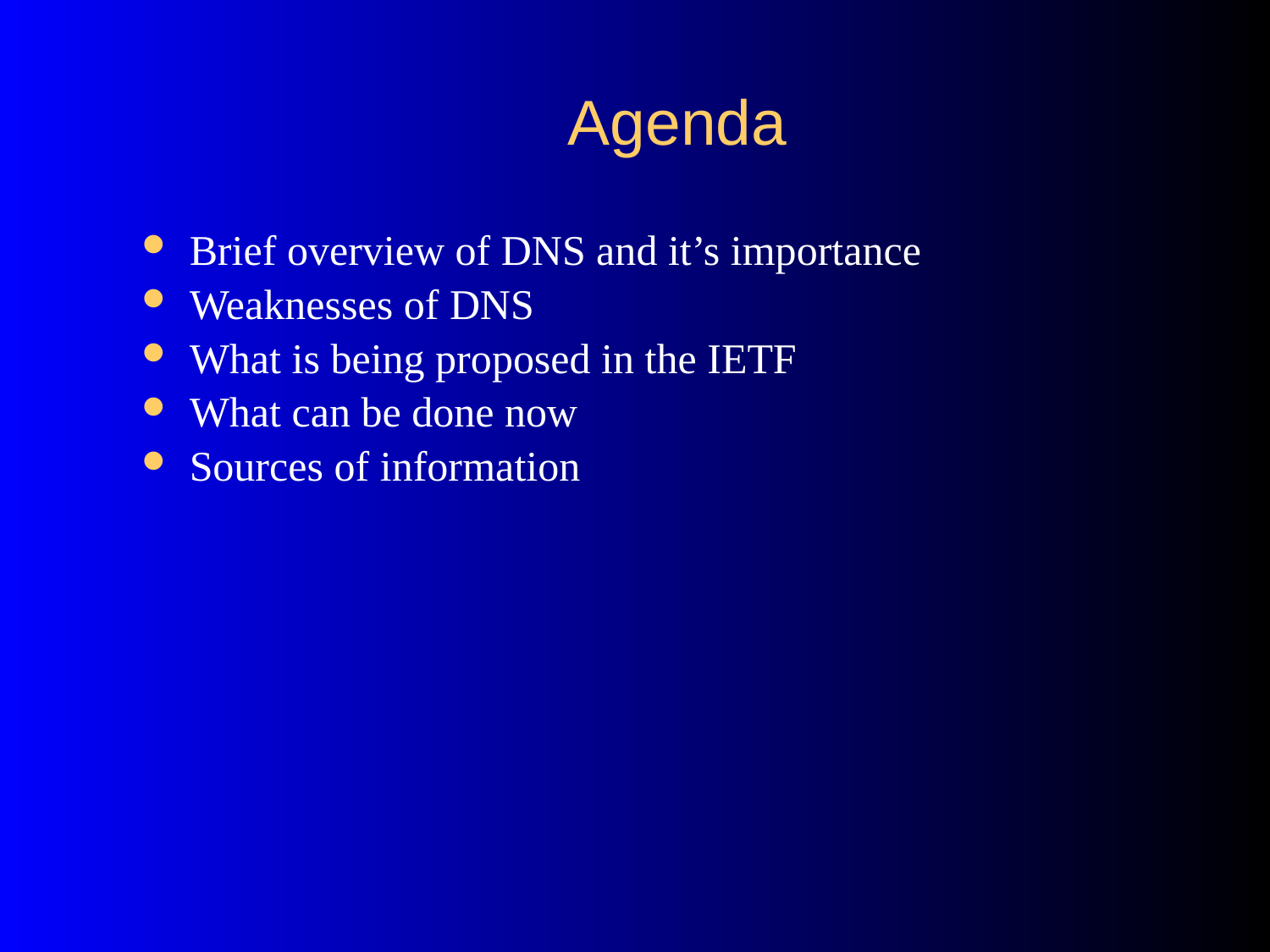

# Agenda
Brief overview of DNS and it’s importance
Weaknesses of DNS
What is being proposed in the IETF
What can be done now
Sources of information